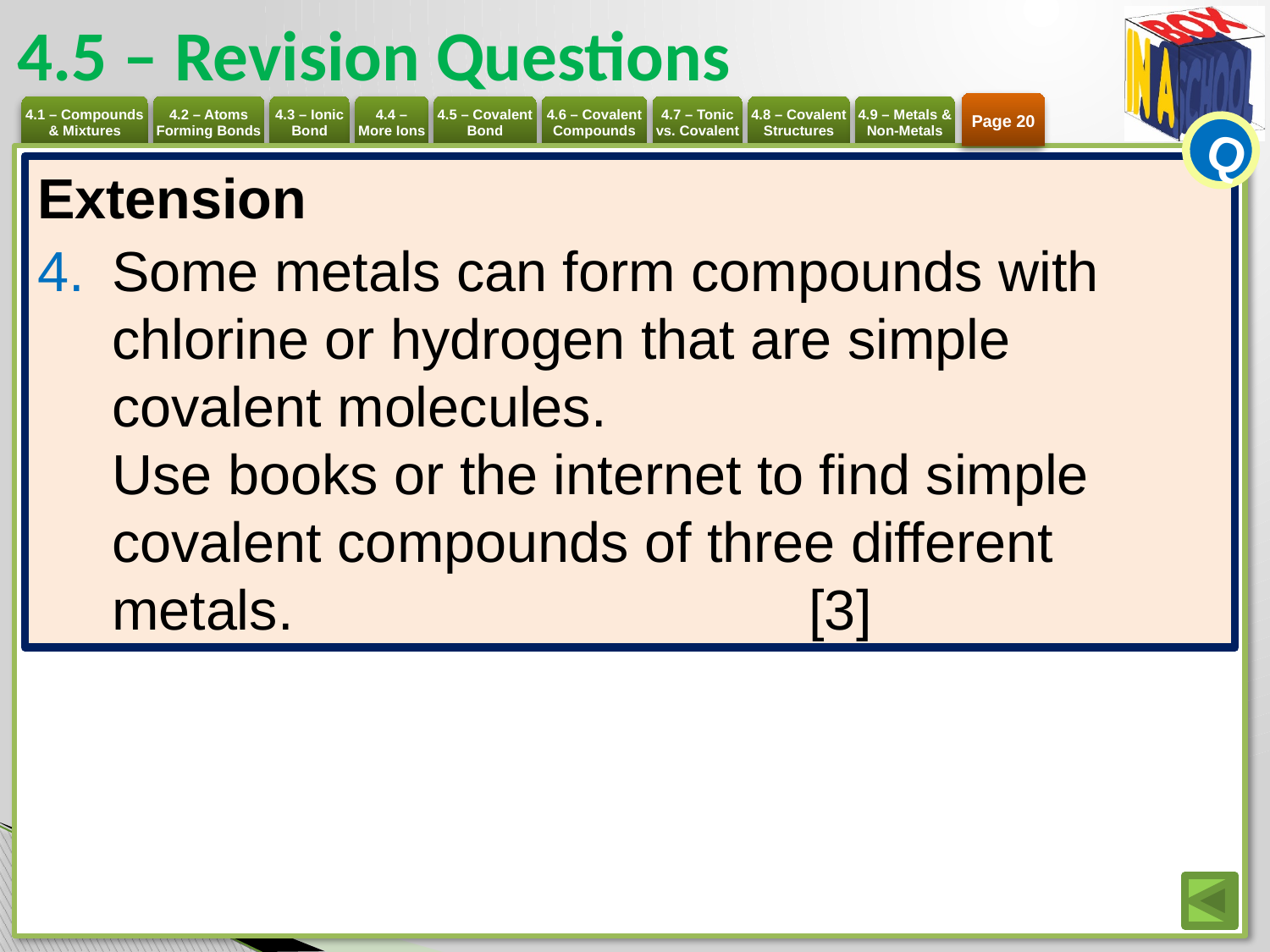

# 4.5 – Revision Questions
Page 20
Q
Extension
Some metals can form compounds with chlorine or hydrogen that are simple covalent molecules.
Use books or the internet to find simple covalent compounds of three different metals. 			[3]